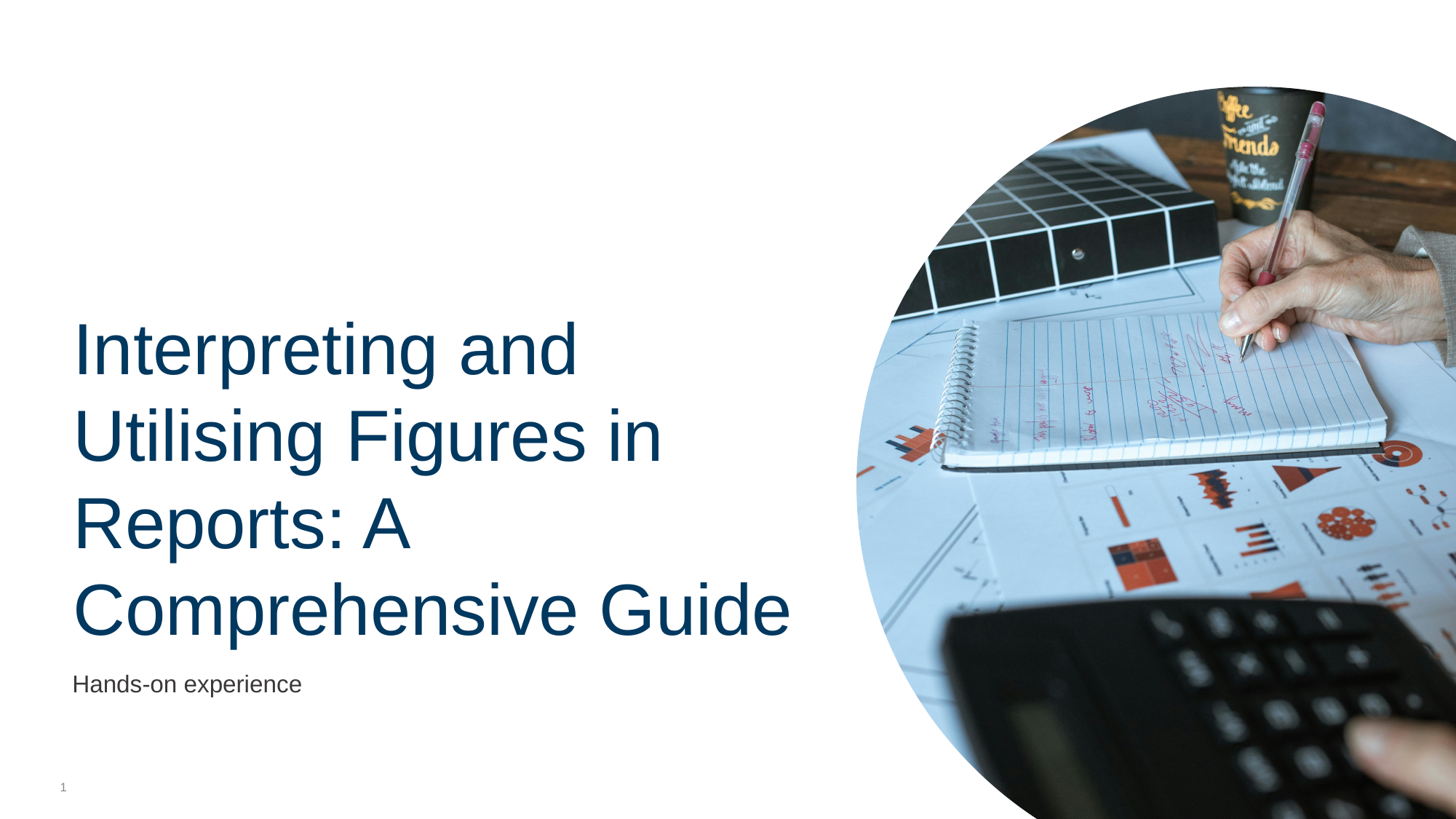

Interpreting and Utilising Figures in Reports: A Comprehensive Guide
Hands-on experience
1